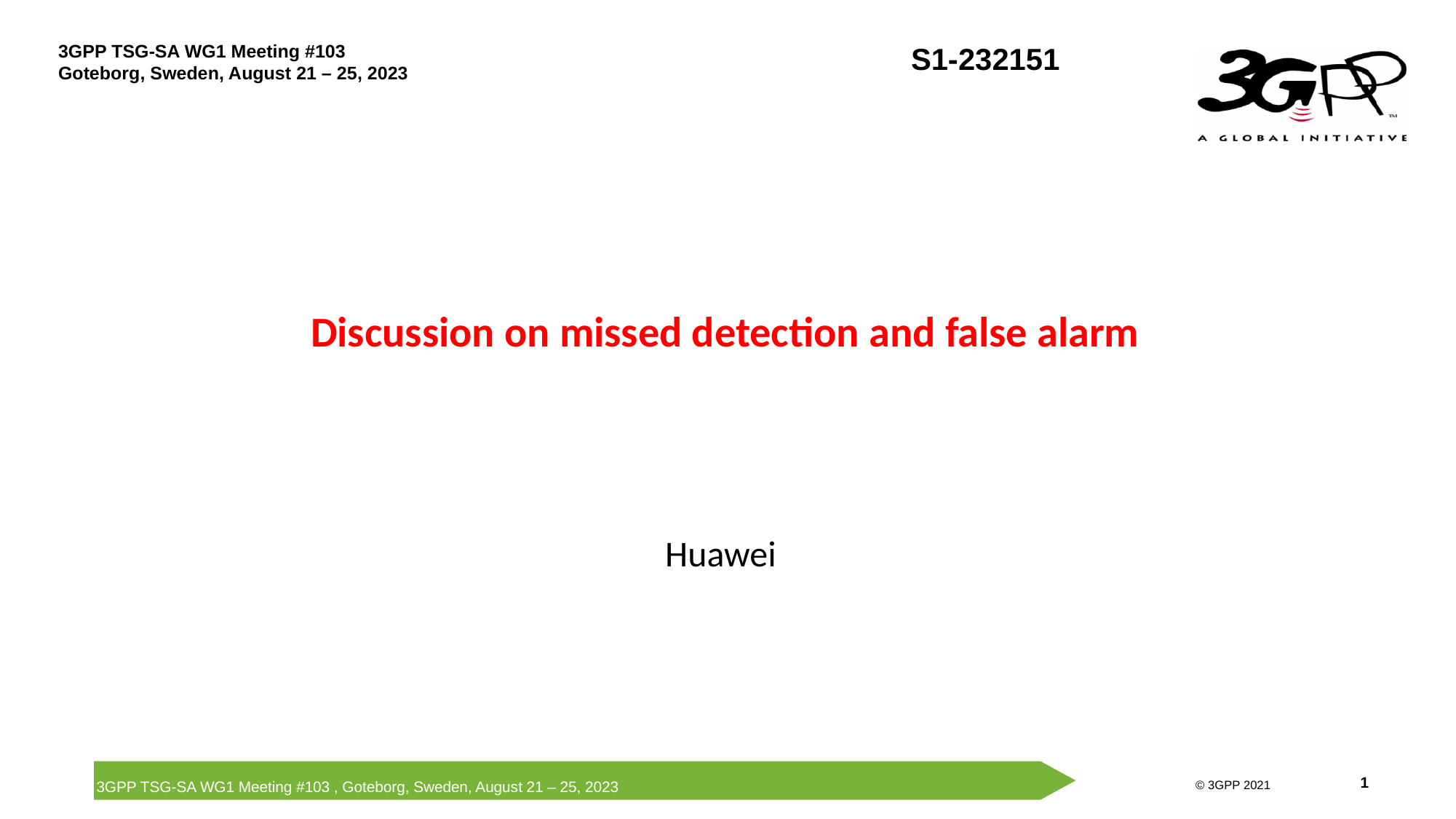

S1-232151
# Discussion on missed detection and false alarm
Huawei